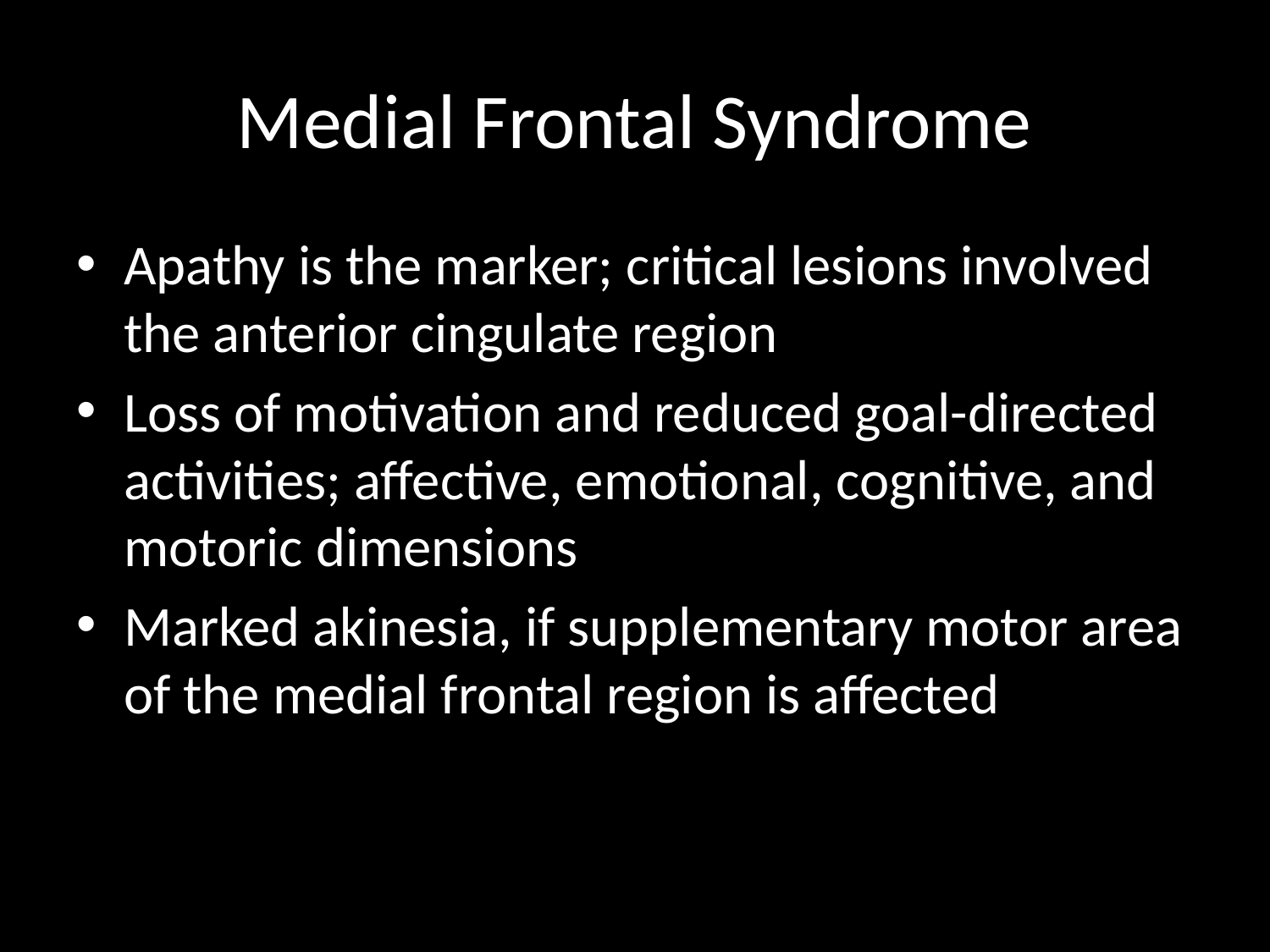

# Medial Frontal Syndrome
Apathy is the marker; critical lesions involved the anterior cingulate region
Loss of motivation and reduced goal-directed activities; affective, emotional, cognitive, and motoric dimensions
Marked akinesia, if supplementary motor area of the medial frontal region is affected